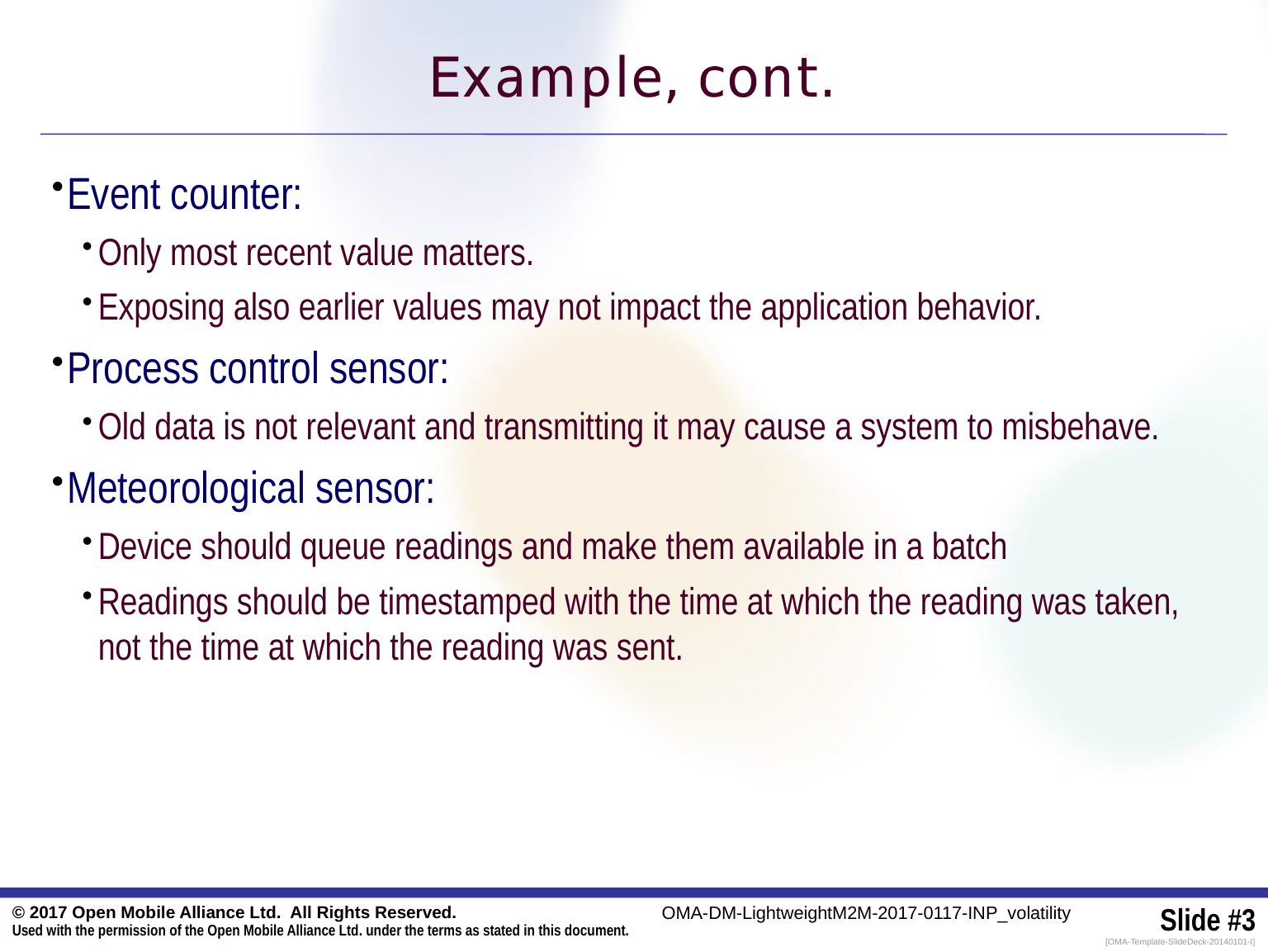

Example, cont.
Event counter:
Only most recent value matters.
Exposing also earlier values may not impact the application behavior.
Process control sensor:
Old data is not relevant and transmitting it may cause a system to misbehave.
Meteorological sensor:
Device should queue readings and make them available in a batch
Readings should be timestamped with the time at which the reading was taken, not the time at which the reading was sent.